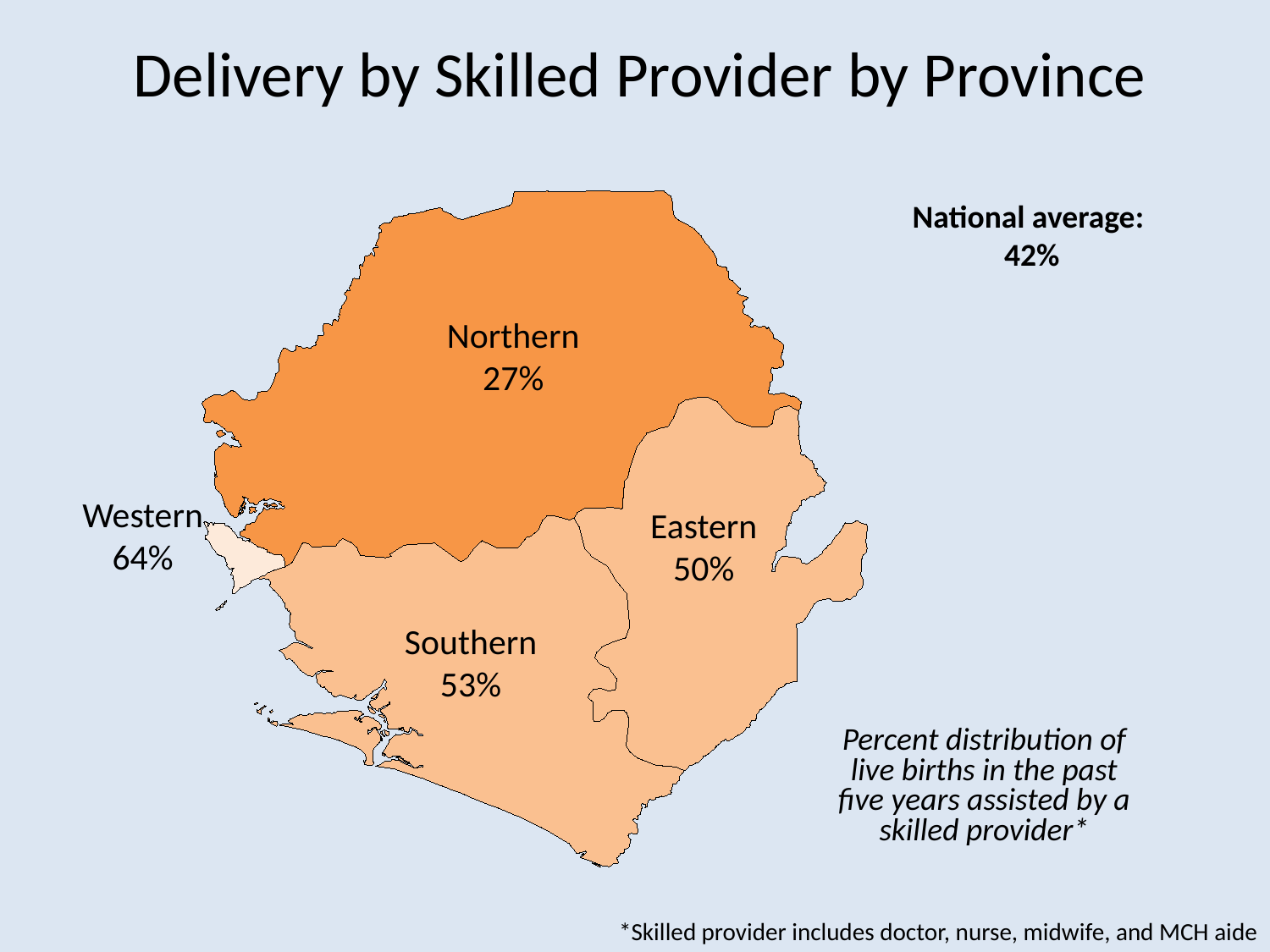

# Delivery by Skilled Provider by Province

Northern
27%
Western
64%
Eastern
50%
Southern
53%
National average:
42%
Percent distribution of live births in the past five years assisted by a skilled provider*
*Skilled provider includes doctor, nurse, midwife, and MCH aide